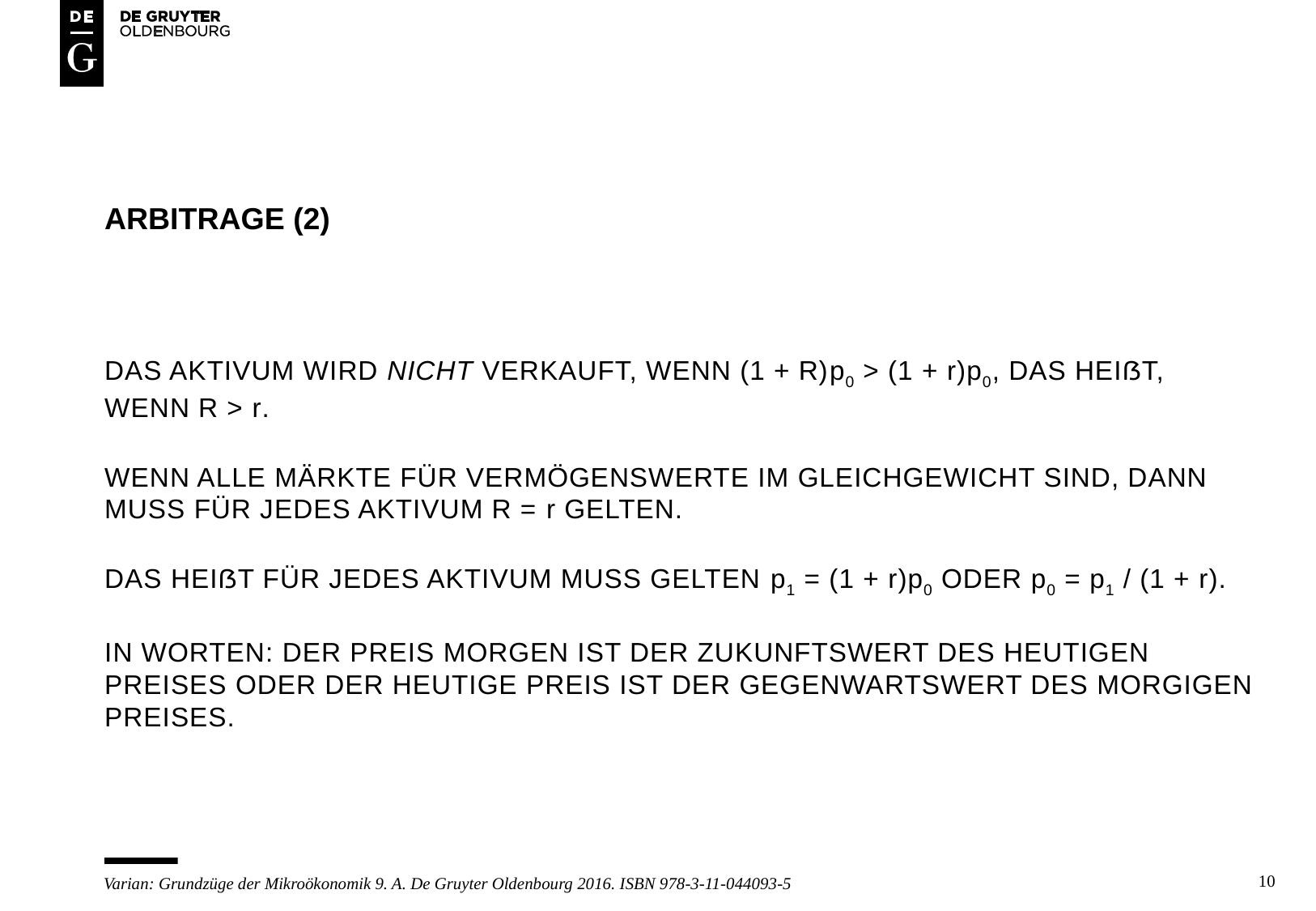

# Arbitrage (2)

Das aktivum wird nicht verkauft, wenn (1 + r)p0 > (1 + r)p0, das heißt, wenn r > r.
Wenn alle märkte für vermögenswerte im gleichgewicht sind, dann muss für jedes Aktivum r = r gelten.
Das heißt für jedes aktivum muss gelten p1 = (1 + r)p0 oder p0 = p1 / (1 + r).
IN WORTEN: DER PREIS MORGEN IST DER ZUKUNFTSWERT DES HEUTIGEN PREISES ODER DER HEUTIGE PREIS IST DER GEGENWARTSWERT DES MORGIGEN PREISES.
10
Varian: Grundzüge der Mikroökonomik 9. A. De Gruyter Oldenbourg 2016. ISBN 978-3-11-044093-5